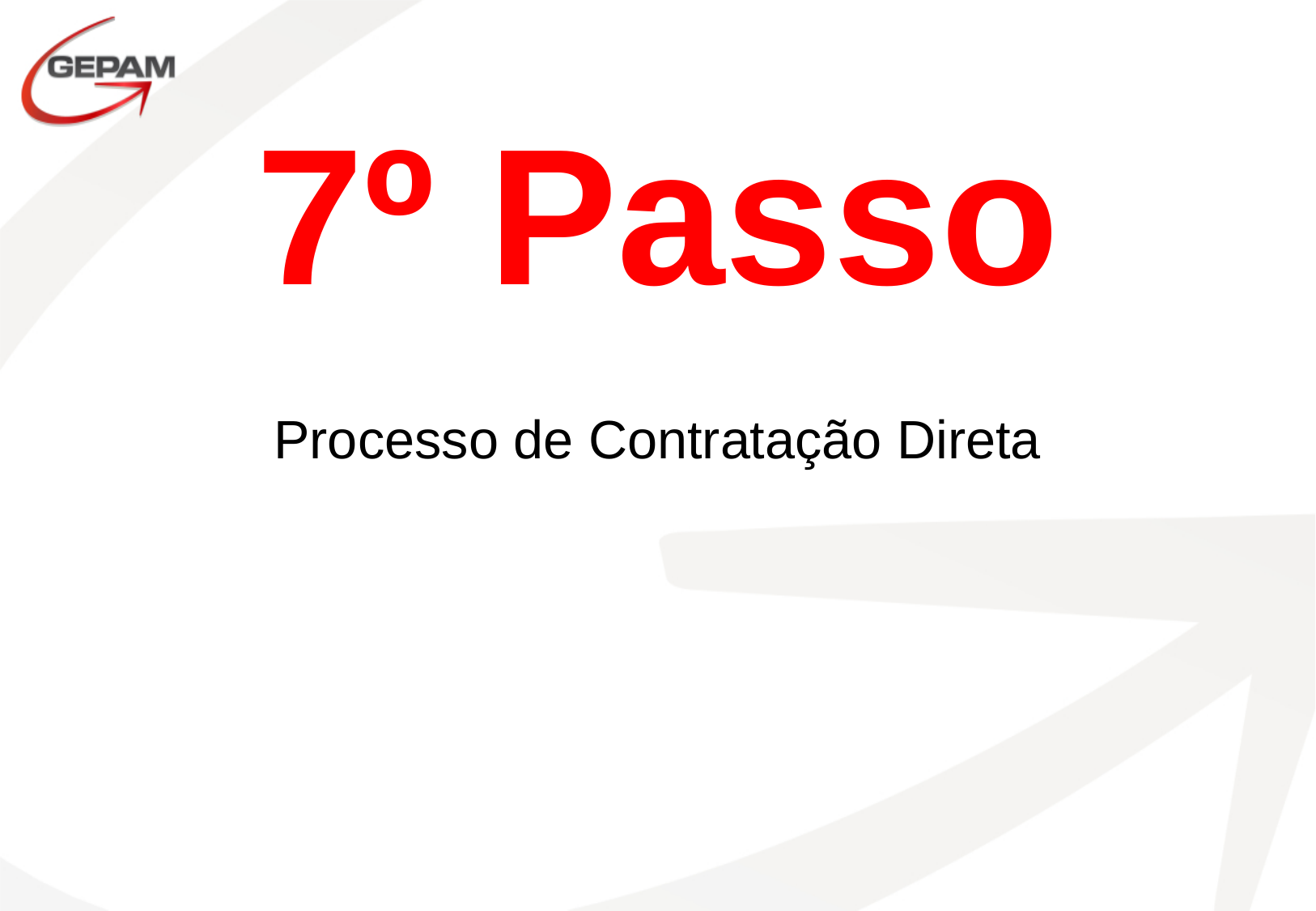

# 7º Passo
Processo de Contratação Direta